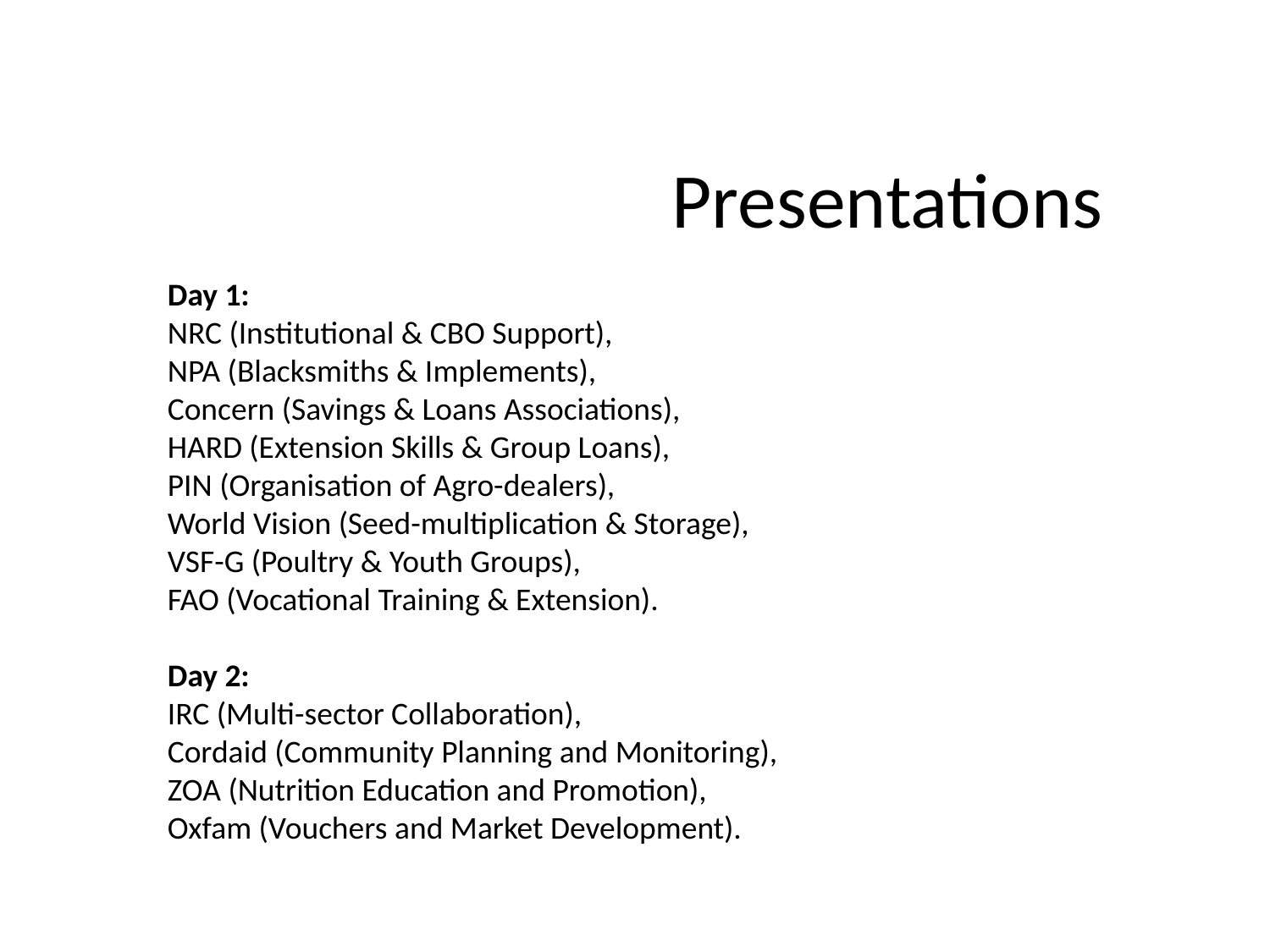

Presentations
Day 1:
NRC (Institutional & CBO Support),
NPA (Blacksmiths & Implements),
Concern (Savings & Loans Associations),
HARD (Extension Skills & Group Loans),
PIN (Organisation of Agro-dealers),
World Vision (Seed-multiplication & Storage),
VSF-G (Poultry & Youth Groups),
FAO (Vocational Training & Extension).

Day 2:
IRC (Multi-sector Collaboration),
Cordaid (Community Planning and Monitoring),
ZOA (Nutrition Education and Promotion),
Oxfam (Vouchers and Market Development).